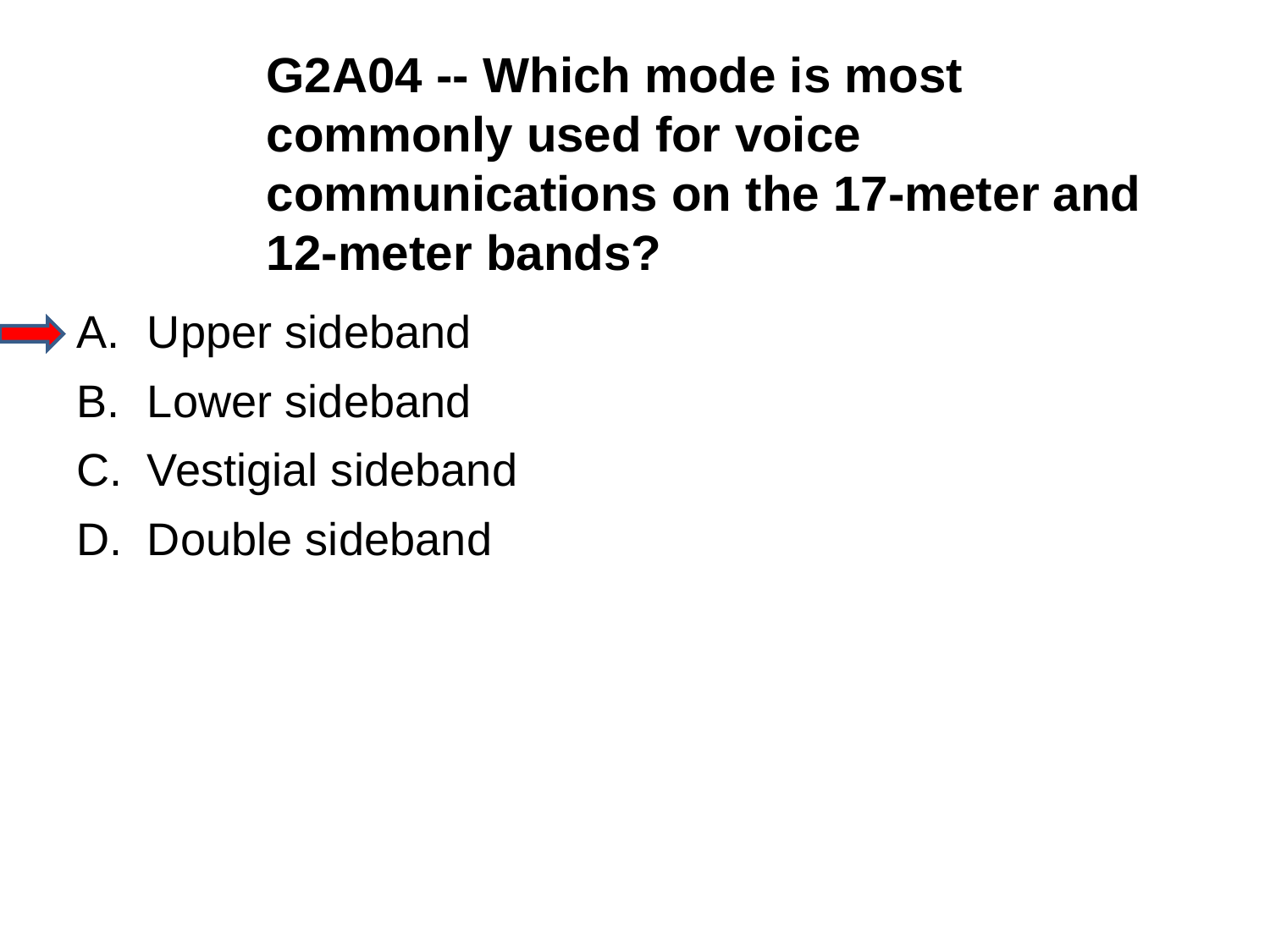

G2A04 -- Which mode is most commonly used for voice communications on the 17-meter and 12-meter bands?
A.	Upper sideband
B.	Lower sideband
C.	Vestigial sideband
D.	Double sideband